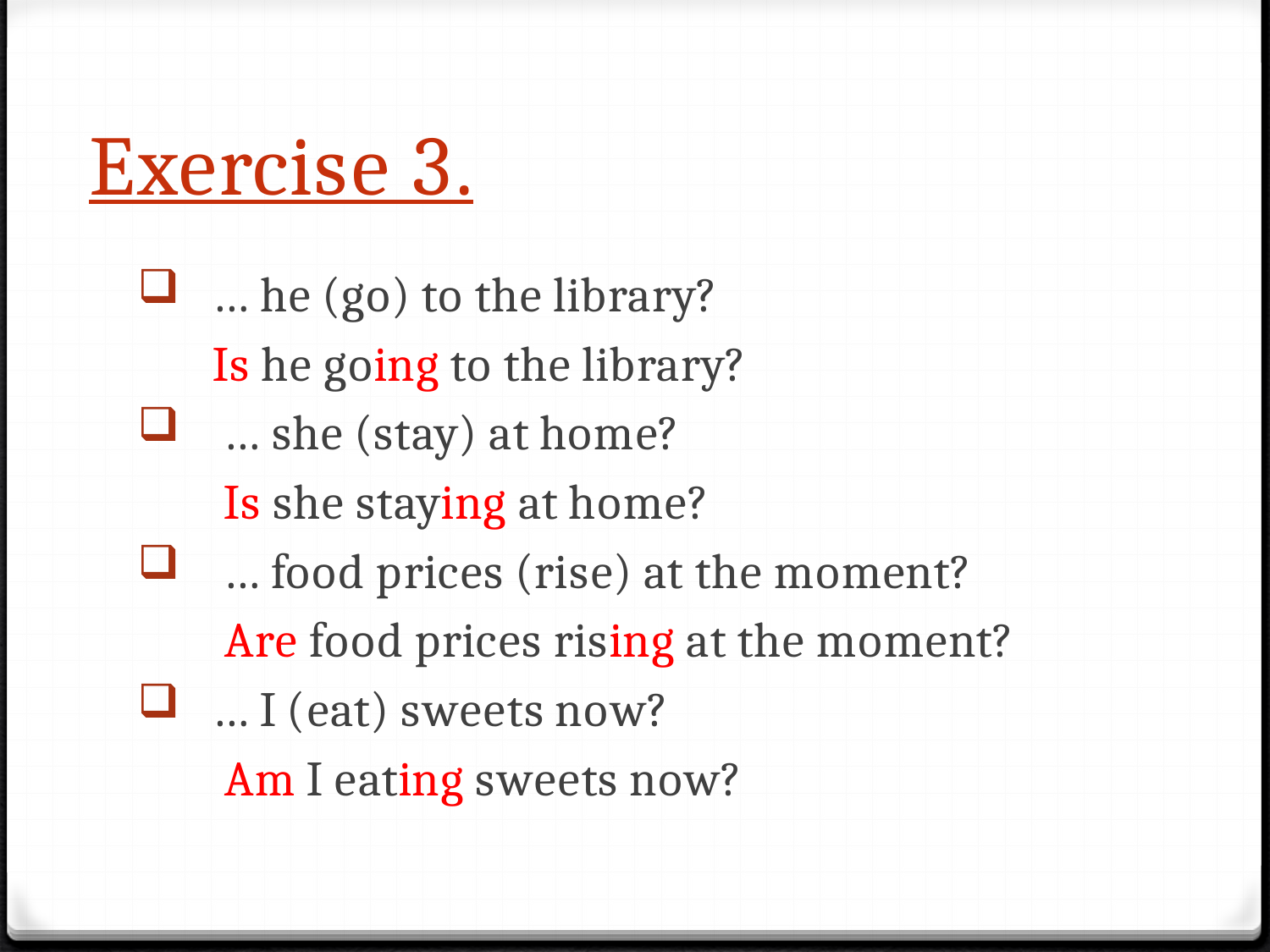

# Exercise 3.
   … he (go) to the library?
       Is he going to the library?
    … she (stay) at home?
        Is she staying at home?
    … food prices (rise) at the moment?
        Are food prices rising at the moment?
   … I (eat) sweets now?
        Am I eating sweets now?